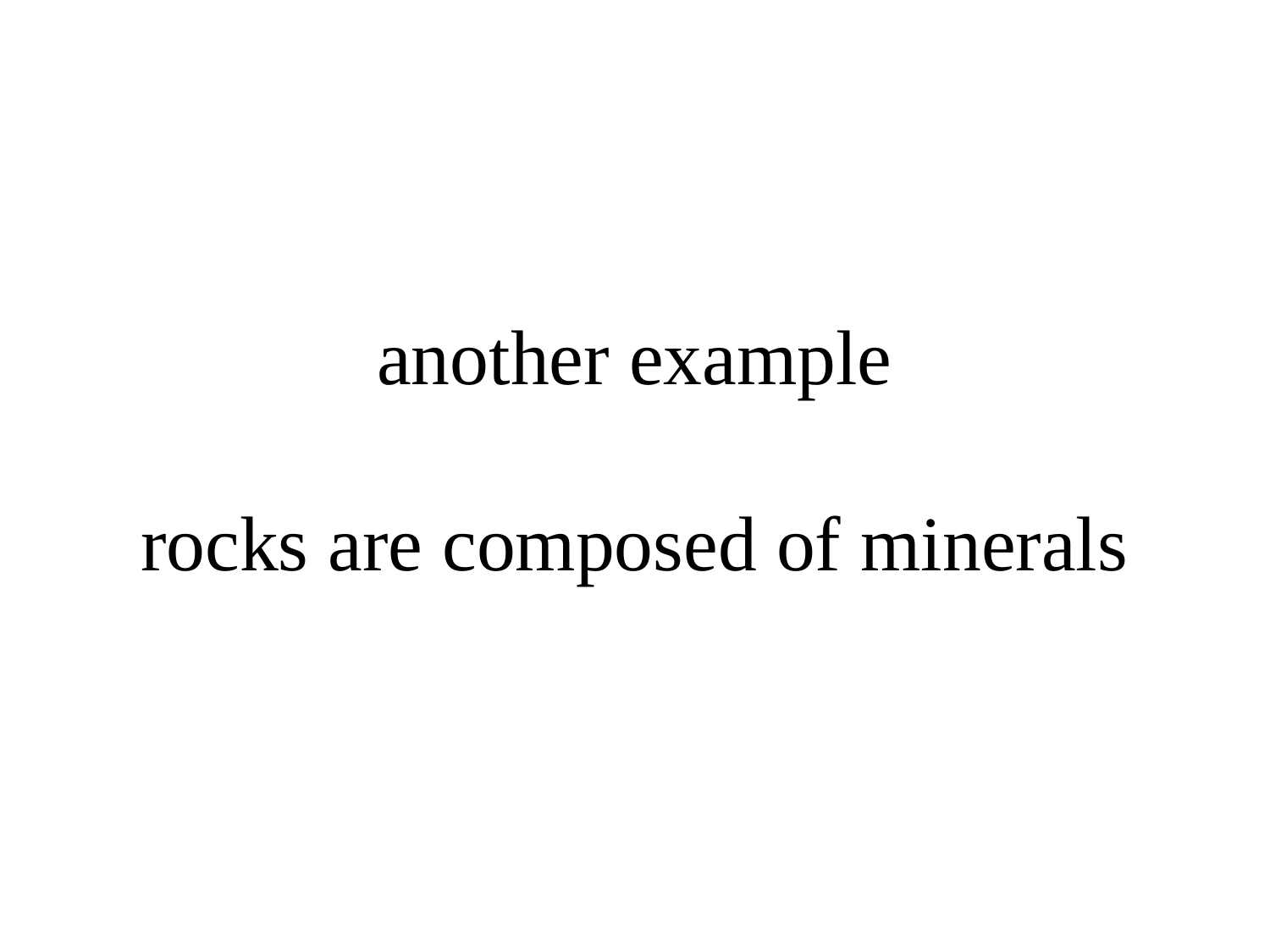

# another example rocks are composed of minerals